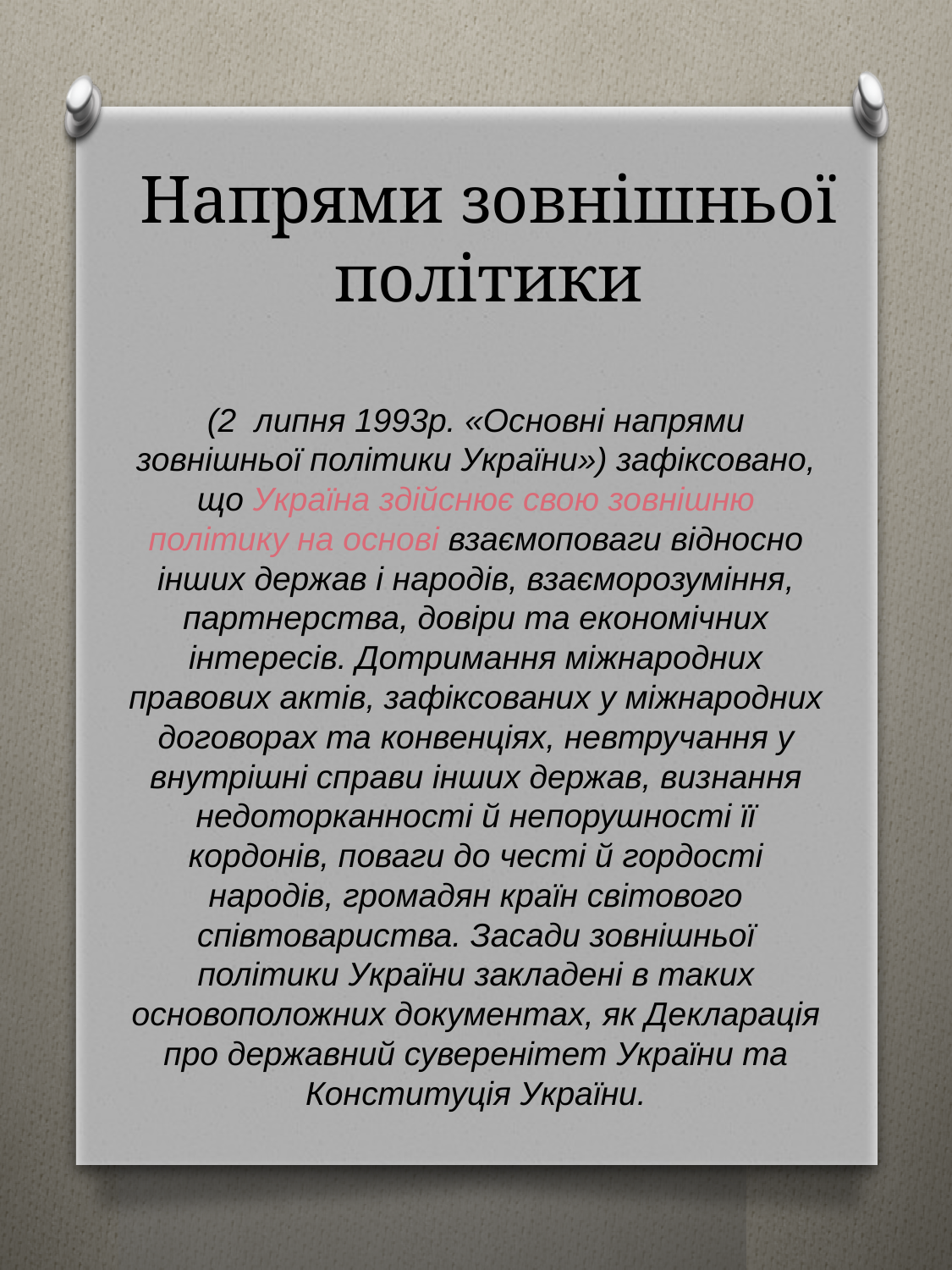

# Напрями зовнішньої політики
(2  липня 1993р. «Основні напрями зовнішньої політики України») зафіксовано, що Україна здійснює свою зовнішню політику на основі взаємоповаги відносно інших держав і народів, взаєморозуміння, партнерства, довіри та економічних інтересів. Дотримання міжнародних правових актів, зафіксованих у міжнародних договорах та конвенціях, невтручання у внутрішні справи інших держав, визнання недоторканності й непорушності її кордонів, поваги до честі й гордості народів, громадян країн світового співтовариства. Засади зовнішньої політики України закладені в таких основоположних документах, як Декларація про державний суверенітет України та Конституція України.